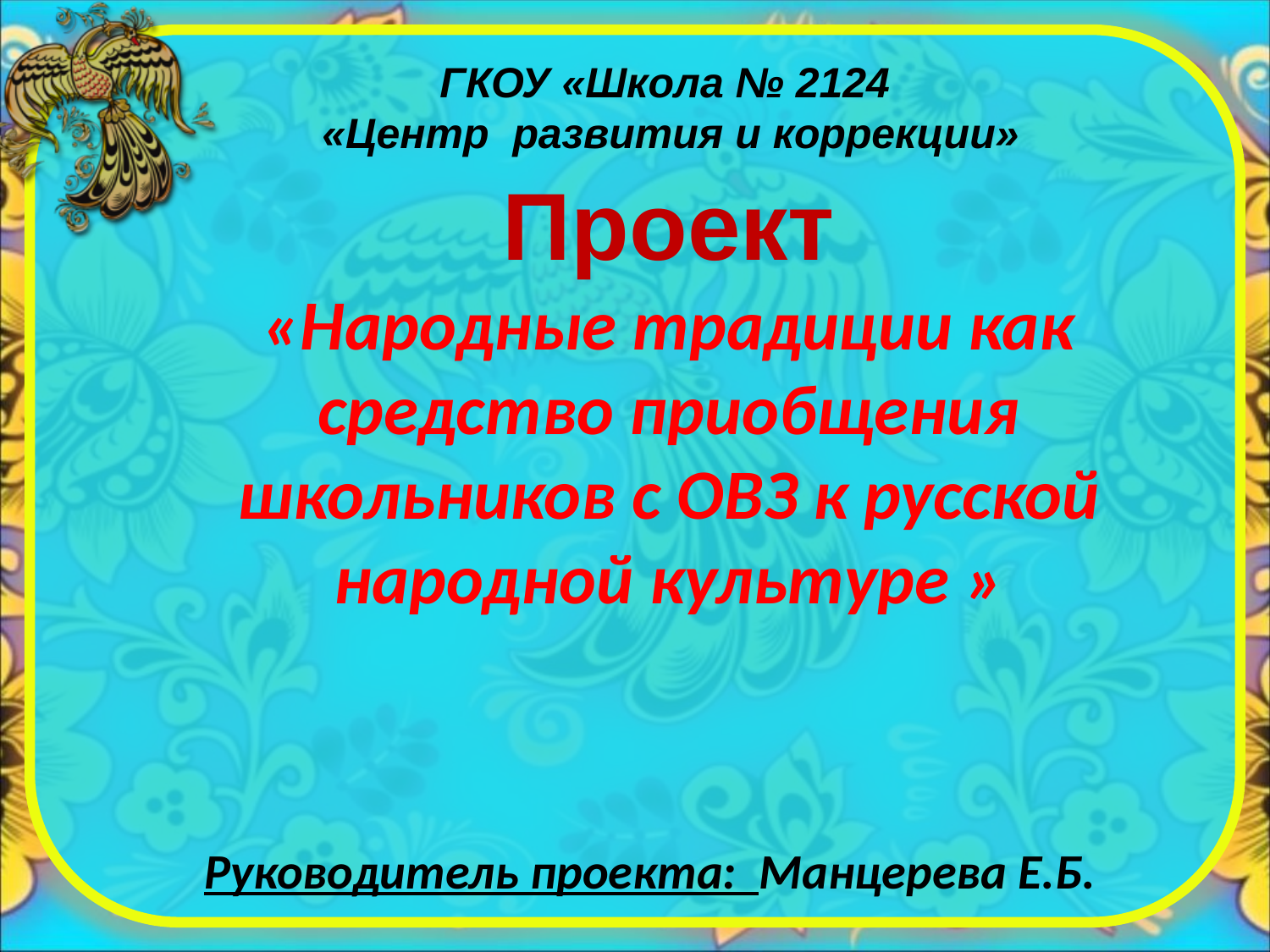

ГКОУ «Школа № 2124
 «Центр  развития и коррекции»
# Проект «Народные традиции как средство приобщения школьников с ОВЗ к русской народной культуре »
Руководитель проекта:  Манцерева Е.Б.